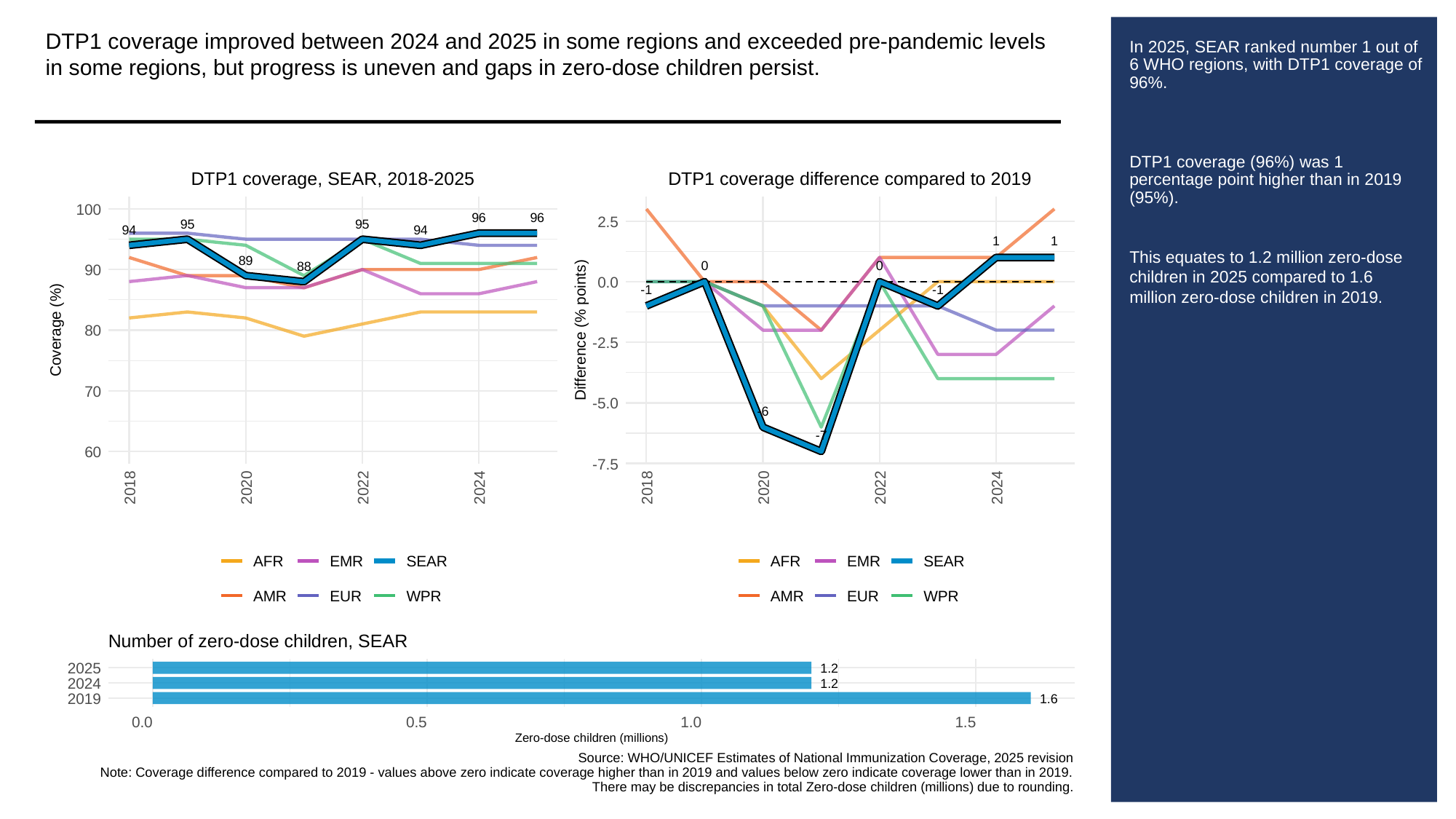

DTP1 coverage improved between 2024 and 2025 in some regions and exceeded pre-pandemic levels in some regions, but progress is uneven and gaps in zero-dose children persist.
# In 2025, SEAR ranked number 1 out of 6 WHO regions, with DTP1 coverage of 96%.

DTP1 coverage (96%) was 1 percentage point higher than in 2019 (95%).

This equates to 1.2 million zero-dose children in 2025 compared to 1.6 million zero-dose children in 2019.

DTP1 coverage, SEAR, 2018-2025
DTP1 coverage difference compared to 2019

100

96
96
2.5
95
95

94
94

1
1

89

0
0
88
90

0.0

-1
-1

Coverage (%)
80
Difference (% points)

-2.5

70

-5.0

-6

-7

60

-7.5

2018
2020
2022
2024
2018
2020
2022
2024
AFR
EMR
SEAR
AFR
EMR
SEAR

AMR
EUR
WPR
AMR
EUR
WPR

Number of zero-dose children, SEAR

2025
1.2

2024
1.2

2019
1.6

0.0
0.5
1.0
1.5
Zero-dose children (millions)
Source: WHO/UNICEF Estimates of National Immunization Coverage, 2025 revision
Note: Coverage difference compared to 2019 - values above zero indicate coverage higher than in 2019 and values below zero indicate coverage lower than in 2019.
There may be discrepancies in total Zero-dose children (millions) due to rounding.